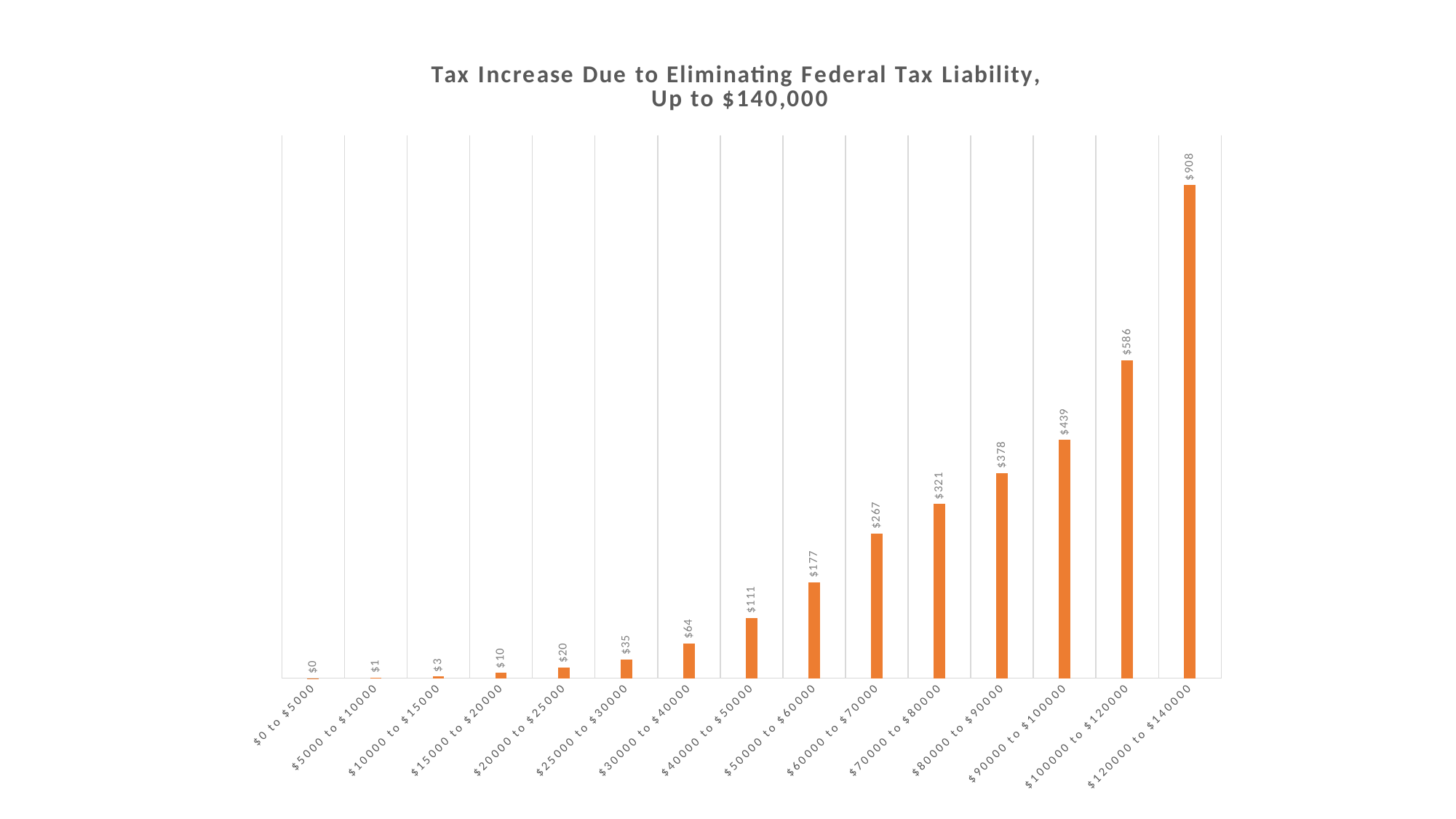

### Chart: Tax Increase Due to Eliminating Federal Tax Liability,
 Up to $140,000

| Category | Tax Increase Due to Eliminating Federal Tax Liability |
|---|---|
| $0 to $5000 | 0.0305394123887281 |
| $5000 to $10000 | 0.731927183116582 |
| $10000 to $15000 | 3.331491819714698 |
| $15000 to $20000 | 9.777214893470443 |
| $20000 to $25000 | 19.87149394826969 |
| $25000 to $30000 | 34.56875815677496 |
| $30000 to $40000 | 63.83141816159412 |
| $40000 to $50000 | 111.1722092195721 |
| $50000 to $60000 | 176.918624780605 |
| $60000 to $70000 | 266.7042237173705 |
| $70000 to $80000 | 321.1180100937274 |
| $80000 to $90000 | 377.6479901215183 |
| $90000 to $100000 | 438.5340714588866 |
| $100000 to $120000 | 585.513393633059 |
| $120000 to $140000 | 908.0195562758026 |